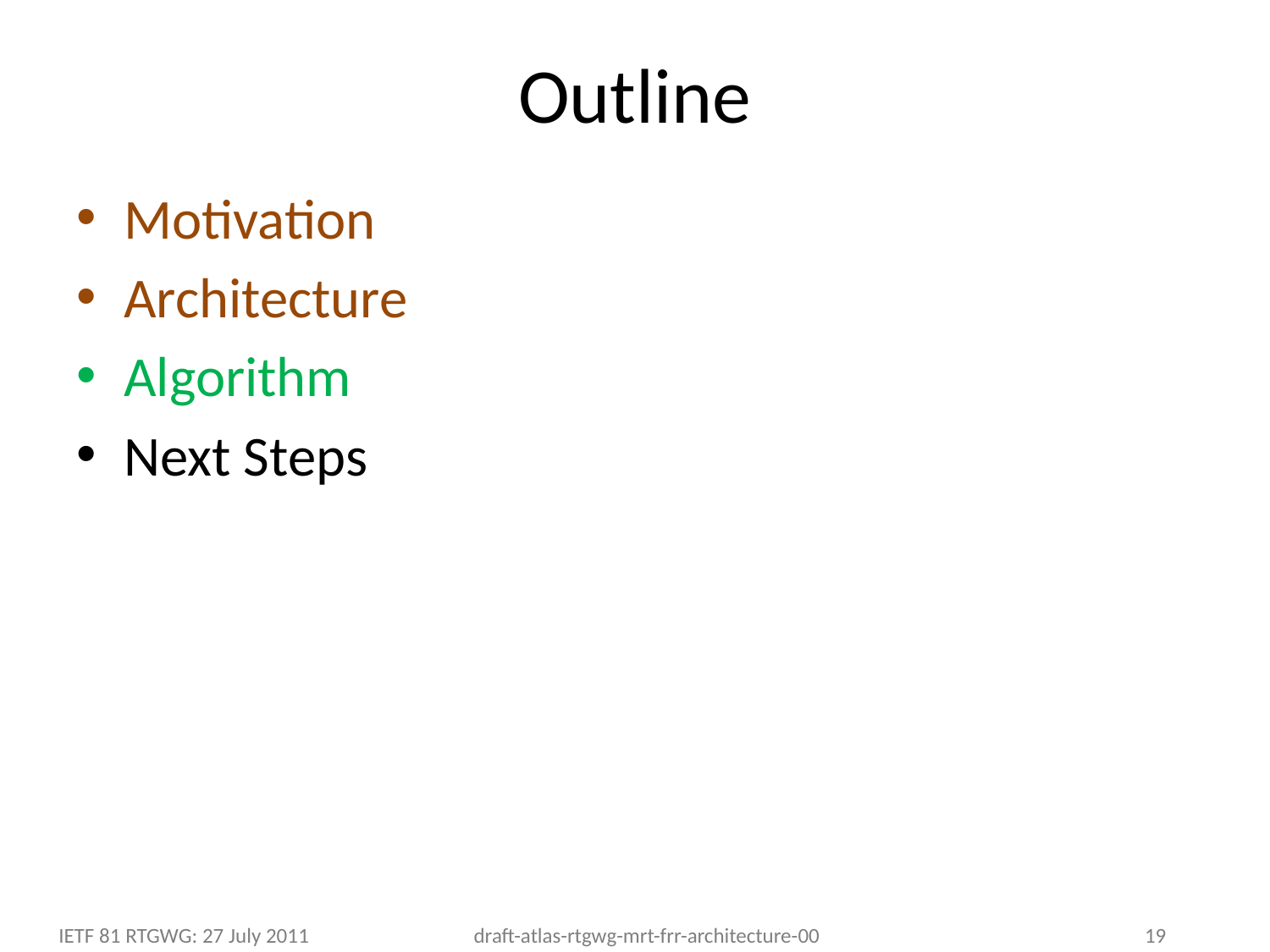

# Outline
Motivation
Architecture
Algorithm
Next Steps